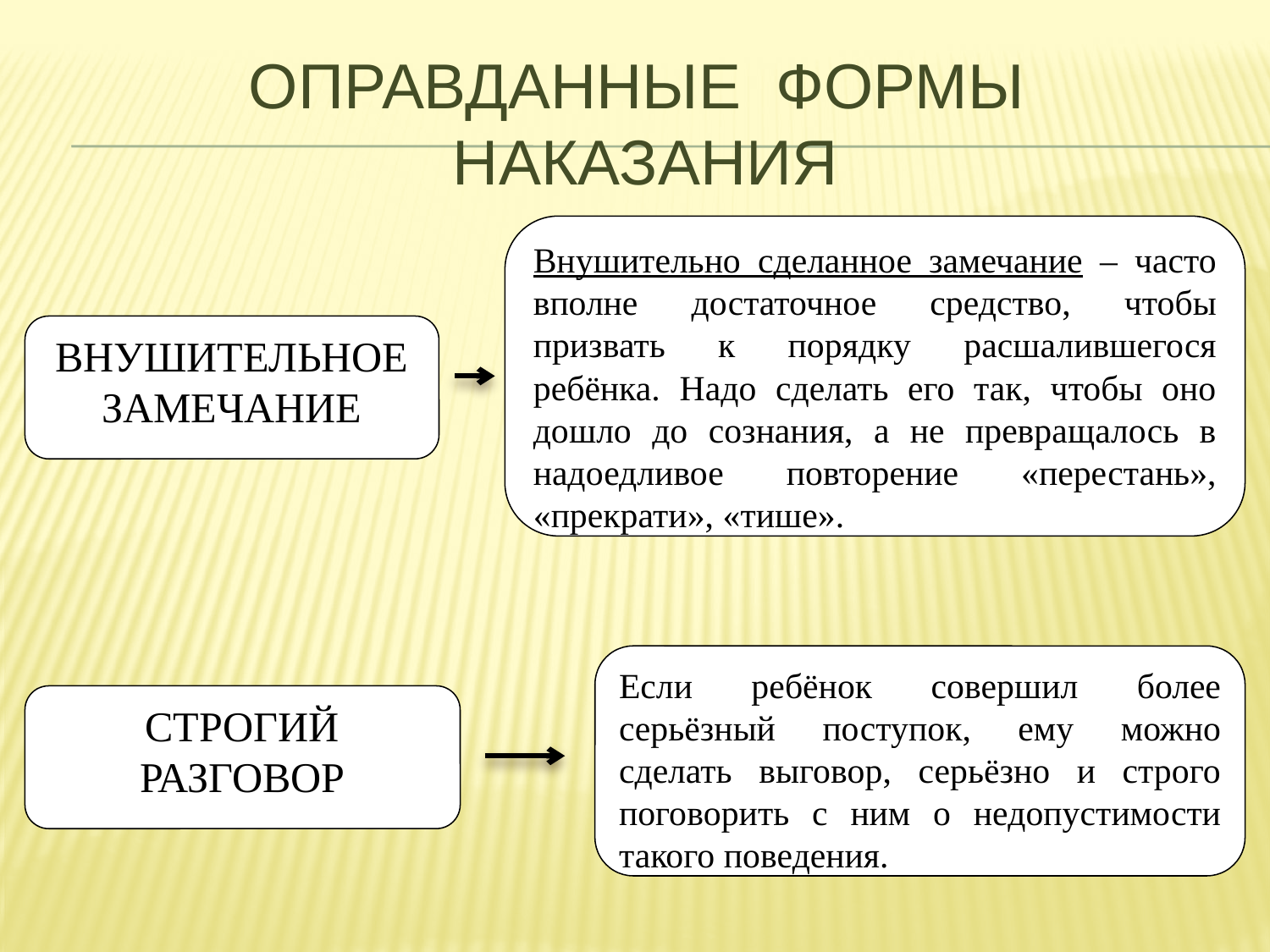

# ОПРАВДАННЫЕ  ФОРМЫ  НАКАЗАНИЯ
Внушительно сделанное замечание – часто вполне достаточное средство, чтобы призвать к порядку расшалившегося ребёнка. Надо сделать его так, чтобы оно дошло до сознания, а не превращалось в надоедливое повторение «перестань», «прекрати», «тише».
ВНУШИТЕЛЬНОЕ ЗАМЕЧАНИЕ
Если ребёнок совершил более серьёзный поступок, ему можно сделать выговор, серьёзно и строго поговорить с ним о недопустимости такого поведения.
СТРОГИЙ РАЗГОВОР